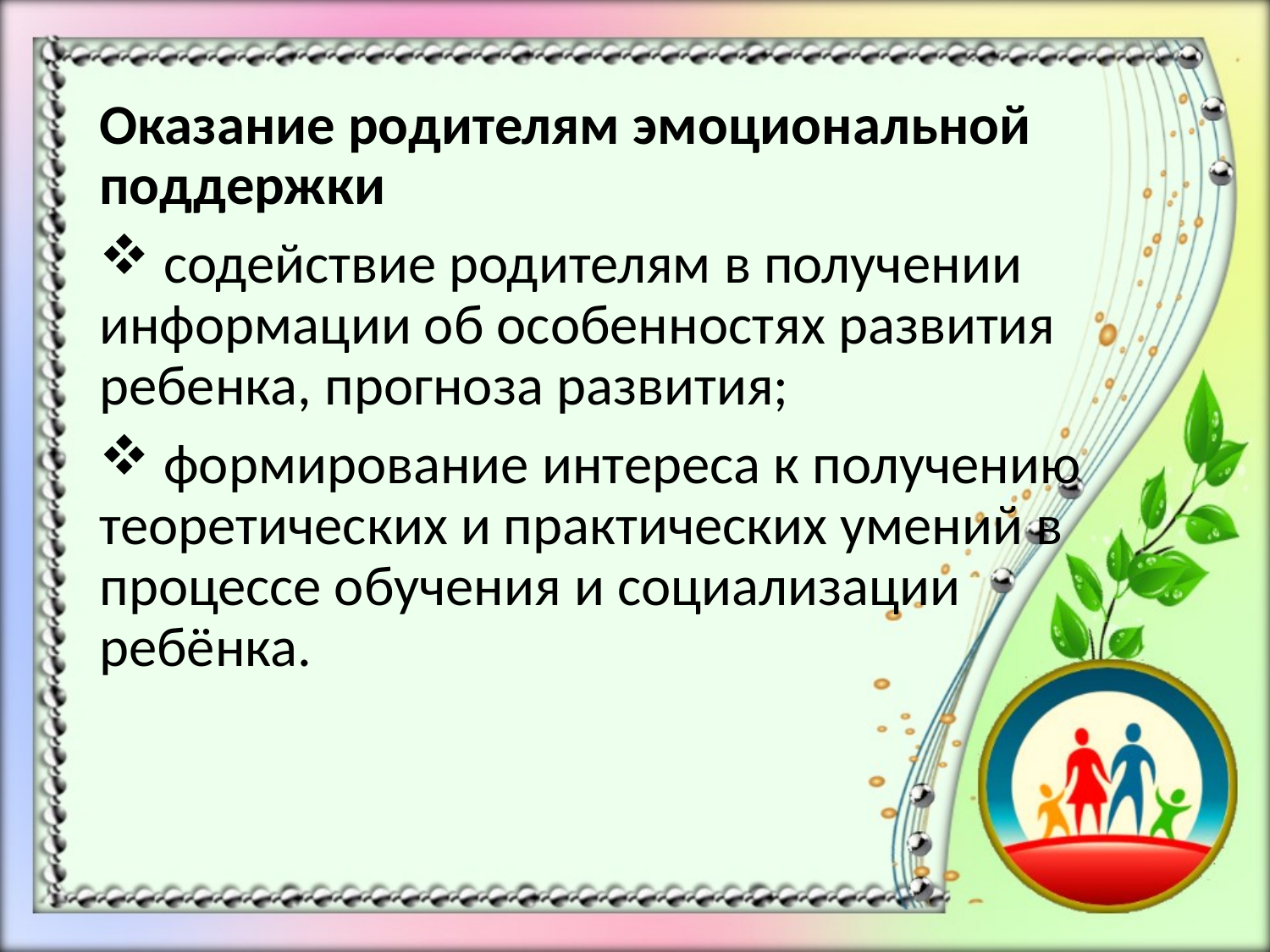

#
Оказание родителям эмоциональной поддержки
 содействие родителям в получении информации об особенностях развития ребенка, прогноза развития;
 формирование интереса к получению теоретических и практических умений в процессе обучения и социализации ребёнка.